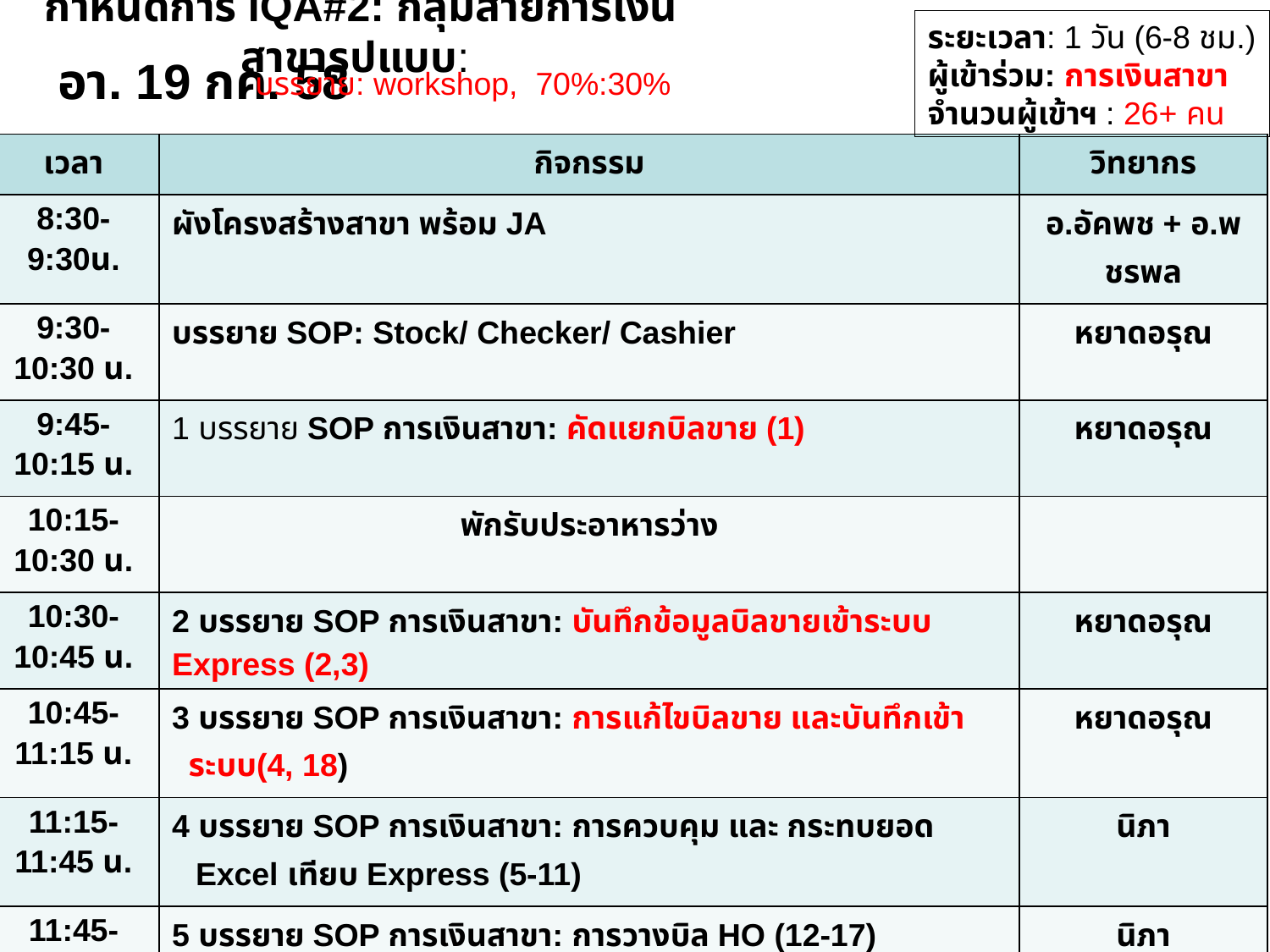

# กำหนดการ IQA#2: กลุ่มสายการเงินสาขารูปแบบ:
ระยะเวลา: 1 วัน (6-8 ชม.)
ผู้เข้าร่วม: การเงินสาขา
จำนวนผู้เข้าฯ : 26+ คน
อา. 19 กค. 58
บรรยาย: workshop,  70%:30%
| เวลา | กิจกรรม | วิทยากร |
| --- | --- | --- |
| 8:30-9:30น. | ผังโครงสร้างสาขา พร้อม JA | อ.อัคพช + อ.พชรพล |
| 9:30-10:30 น. | บรรยาย SOP: Stock/ Checker/ Cashier | หยาดอรุณ |
| 9:45-10:15 น. | 1 บรรยาย SOP การเงินสาขา: คัดแยกบิลขาย (1) | หยาดอรุณ |
| 10:15-10:30 น. | พักรับประอาหารว่าง |  |
| 10:30-10:45 น. | 2 บรรยาย SOP การเงินสาขา: บันทึกข้อมูลบิลขายเข้าระบบ Express (2,3) | หยาดอรุณ |
| 10:45-11:15 น. | 3 บรรยาย SOP การเงินสาขา: การแก้ไขบิลขาย และบันทึกเข้าระบบ(4, 18) | หยาดอรุณ |
| 11:15-11:45 น. | 4 บรรยาย SOP การเงินสาขา: การควบคุม และ กระทบยอด Excel เทียบ Express (5-11) | นิภา |
| 11:45-12:00 น. | 5 บรรยาย SOP การเงินสาขา: การวางบิล HO (12-17) | นิภา |
| 12:00-12:15 น. | 6 บรรยาย SOP การเงินสาขา: การจัดการเอกสาร และไฟล์ข้อมูล เพื่อนำส่งให้สมุห์บัญชีสาชา (19-21) | นิภา |
| 12:30-13:00 น. | พักรับประทานอาหารกลางวัน |  |
| 13:00-14:30 น. | Workshop 1 : เทคนิคการคัดแยกบิลขาย บันทึกข้อมูล และกระทบยอดกับระบบ Express | หยาดอรุณและทีม |
| 15:00-16:00 น. | Workshop 2: กระทบยอด Excel เทียบ Express, ตรวจสอบเอกสารและข้อมูล และการวางบิล |  |
| 16:00-17:00 น. | Workshop 3:การจัดการเอกสาร และไฟล์ข้อมูล |  |